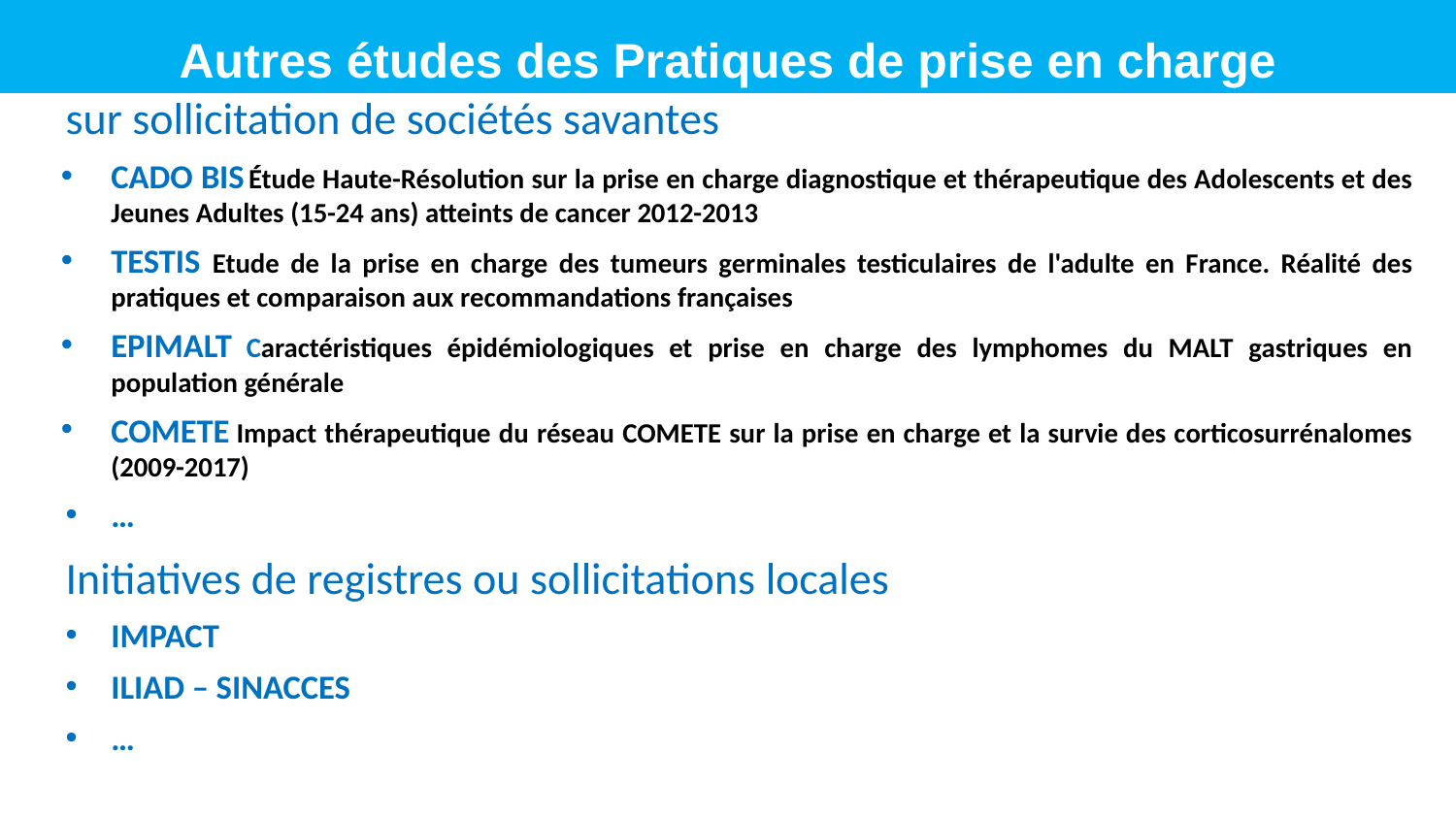

Autres études des Pratiques de prise en charge
sur sollicitation de sociétés savantes
CADO BIS Étude Haute-Résolution sur la prise en charge diagnostique et thérapeutique des Adolescents et des Jeunes Adultes (15-24 ans) atteints de cancer 2012-2013
TESTIS Etude de la prise en charge des tumeurs germinales testiculaires de l'adulte en France. Réalité des pratiques et comparaison aux recommandations françaises
EPIMALT Caractéristiques épidémiologiques et prise en charge des lymphomes du MALT gastriques en population générale
COMETE Impact thérapeutique du réseau COMETE sur la prise en charge et la survie des corticosurrénalomes (2009-2017)
…
Initiatives de registres ou sollicitations locales
IMPACT
ILIAD – SINACCES
…